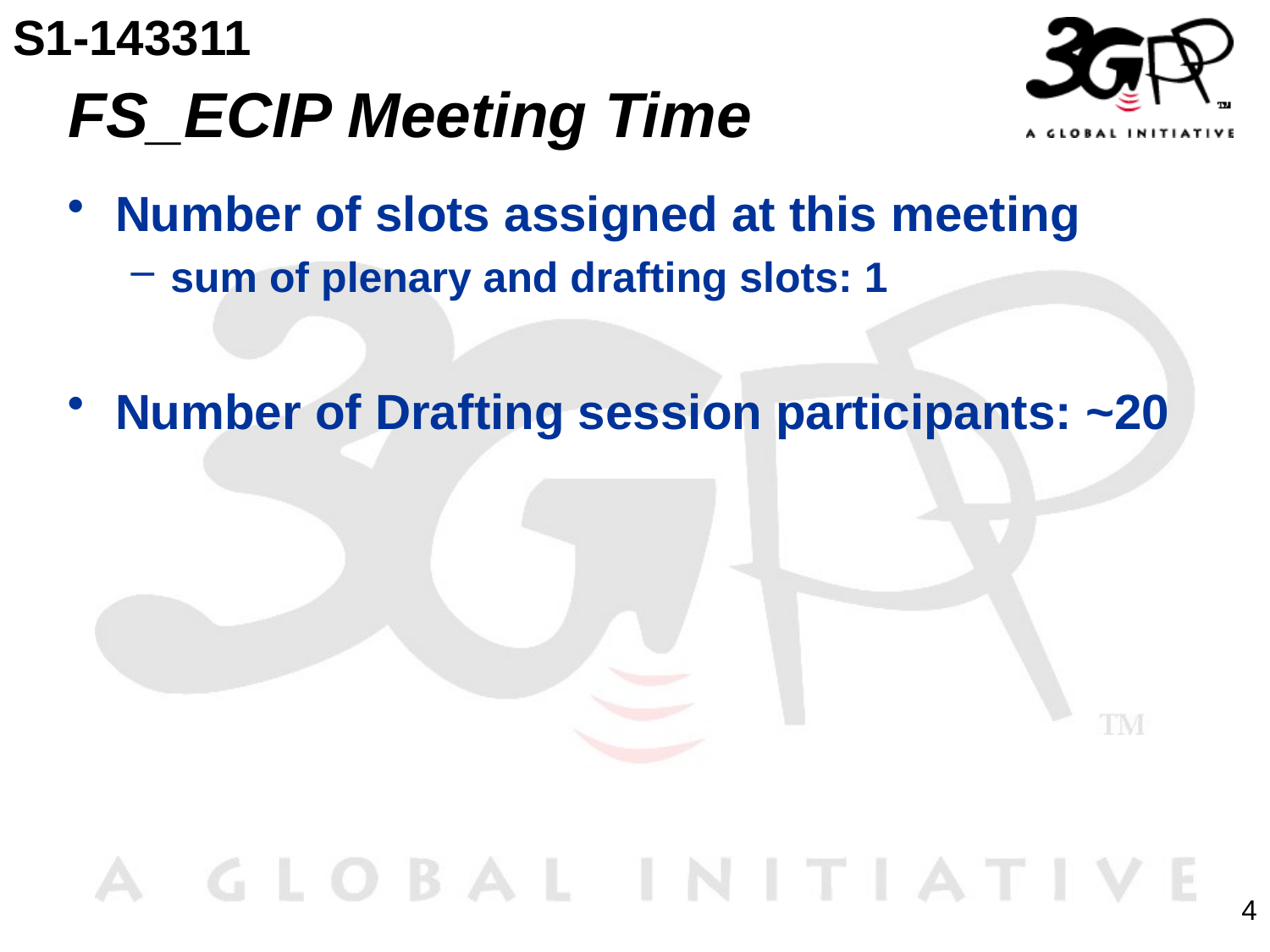

S1-143311
# FS_ECIP Meeting Time
Number of slots assigned at this meeting
sum of plenary and drafting slots: 1

Number of Drafting session participants: ~20
4